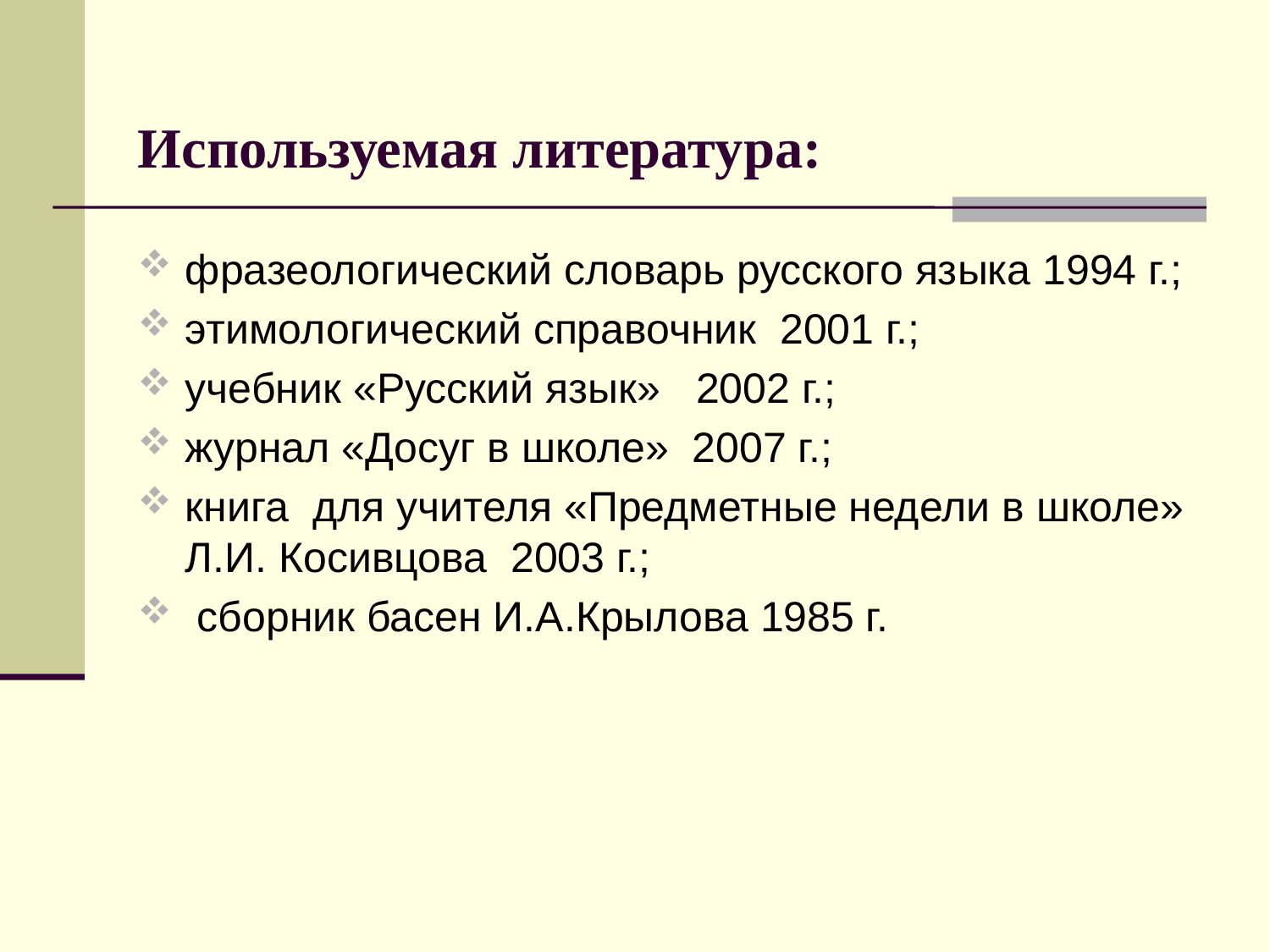

# Используемая литература:
фразеологический словарь русского языка 1994 г.;
этимологический справочник  2001 г.;
учебник «Русский язык»   2002 г.;
журнал «Досуг в школе»  2007 г.;
книга  для учителя «Предметные недели в школе» Л.И. Косивцова  2003 г.;
 сборник басен И.А.Крылова 1985 г.